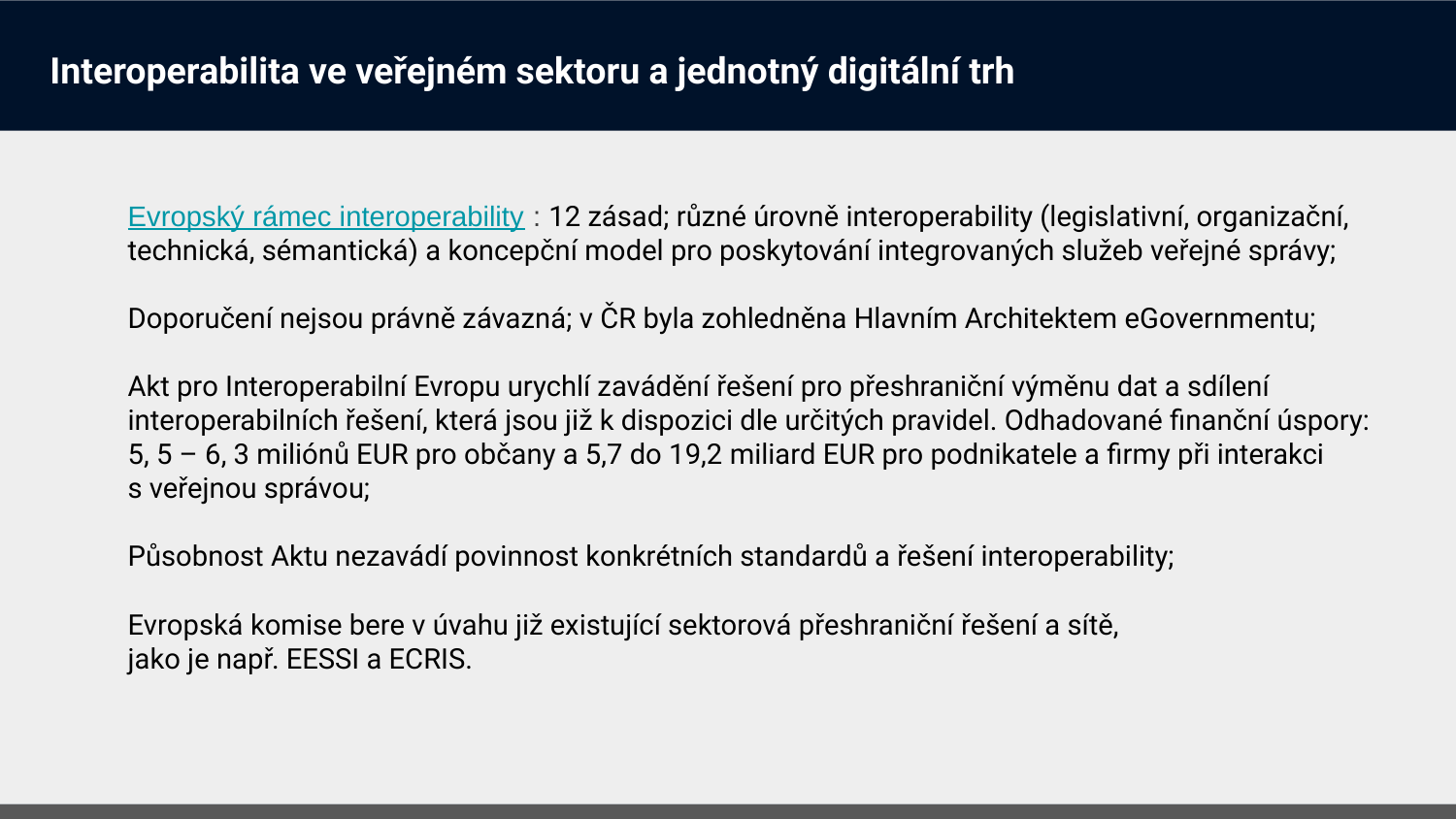

# Interoperabilita ve veřejném sektoru a jednotný digitální trh
Evropský rámec interoperability : 12 zásad; různé úrovně interoperability (legislativní, organizační, technická, sémantická) a koncepční model pro poskytování integrovaných služeb veřejné správy;
Doporučení nejsou právně závazná; v ČR byla zohledněna Hlavním Architektem eGovernmentu;

Akt pro Interoperabilní Evropu urychlí zavádění řešení pro přeshraniční výměnu dat a sdílení interoperabilních řešení, která jsou již k dispozici dle určitých pravidel. Odhadované finanční úspory: 5, 5 – 6, 3 miliónů EUR pro občany a 5,7 do 19,2 miliard EUR pro podnikatele a firmy při interakci
s veřejnou správou;

Působnost Aktu nezavádí povinnost konkrétních standardů a řešení interoperability;

Evropská komise bere v úvahu již existující sektorová přeshraniční řešení a sítě,
jako je např. EESSI a ECRIS.